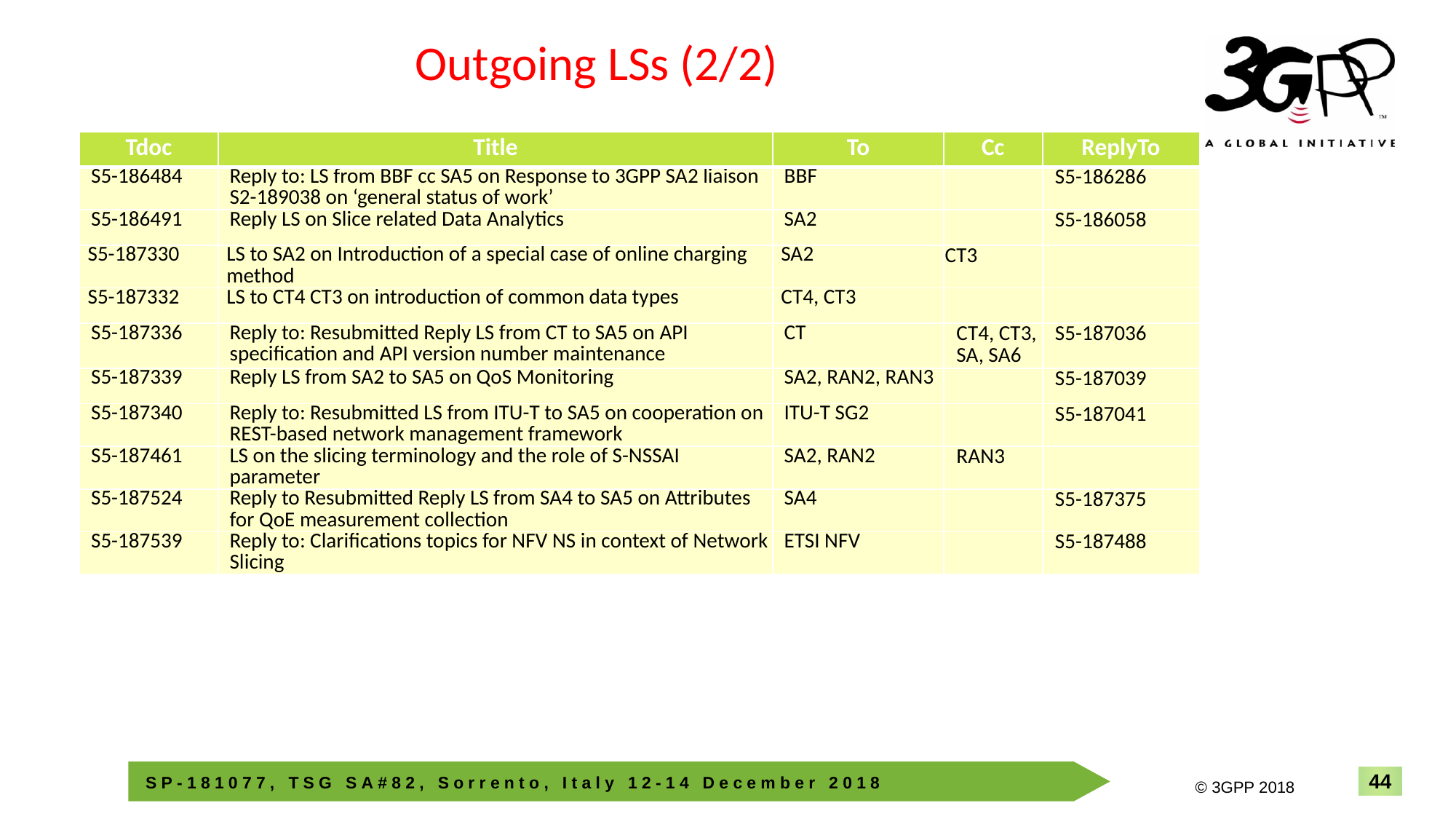

# Outgoing LSs (2/2)
| Tdoc | Title | To | Cc | ReplyTo |
| --- | --- | --- | --- | --- |
| S5-186484 | Reply to: LS from BBF cc SA5 on Response to 3GPP SA2 liaison S2-189038 on ‘general status of work’ | BBF |  | S5-186286 |
| S5-186491 | Reply LS on Slice related Data Analytics | SA2 |  | S5-186058 |
| S5-187330 | LS to SA2 on Introduction of a special case of online charging method | SA2 | CT3 |  |
| S5-187332 | LS to CT4 CT3 on introduction of common data types | CT4, CT3 |  |  |
| S5-187336 | Reply to: Resubmitted Reply LS from CT to SA5 on API specification and API version number maintenance | CT | CT4, CT3, SA, SA6 | S5-187036 |
| S5-187339 | Reply LS from SA2 to SA5 on QoS Monitoring | SA2, RAN2, RAN3 |  | S5-187039 |
| S5-187340 | Reply to: Resubmitted LS from ITU-T to SA5 on cooperation on REST-based network management framework | ITU-T SG2 |  | S5-187041 |
| S5-187461 | LS on the slicing terminology and the role of S-NSSAI parameter | SA2, RAN2 | RAN3 |  |
| S5-187524 | Reply to Resubmitted Reply LS from SA4 to SA5 on Attributes for QoE measurement collection | SA4 |  | S5-187375 |
| S5-187539 | Reply to: Clarifications topics for NFV NS in context of Network Slicing | ETSI NFV |  | S5-187488 |